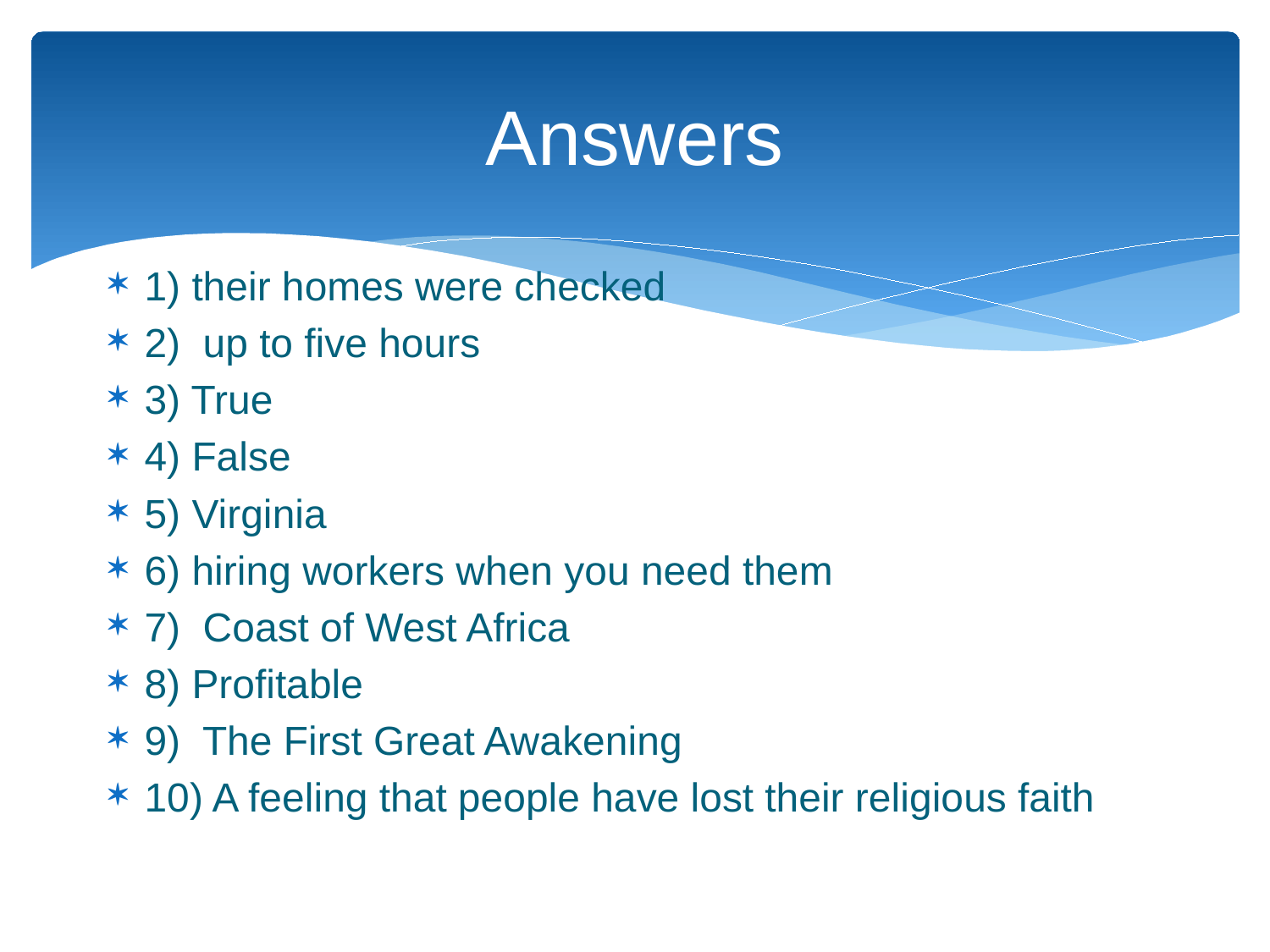

# Answers
1) their homes were checked
2)  up to five hours
3) True
4) False
5) Virginia
6) hiring workers when you need them
7)  Coast of West Africa
8) Profitable
9)  The First Great Awakening
10) A feeling that people have lost their religious faith